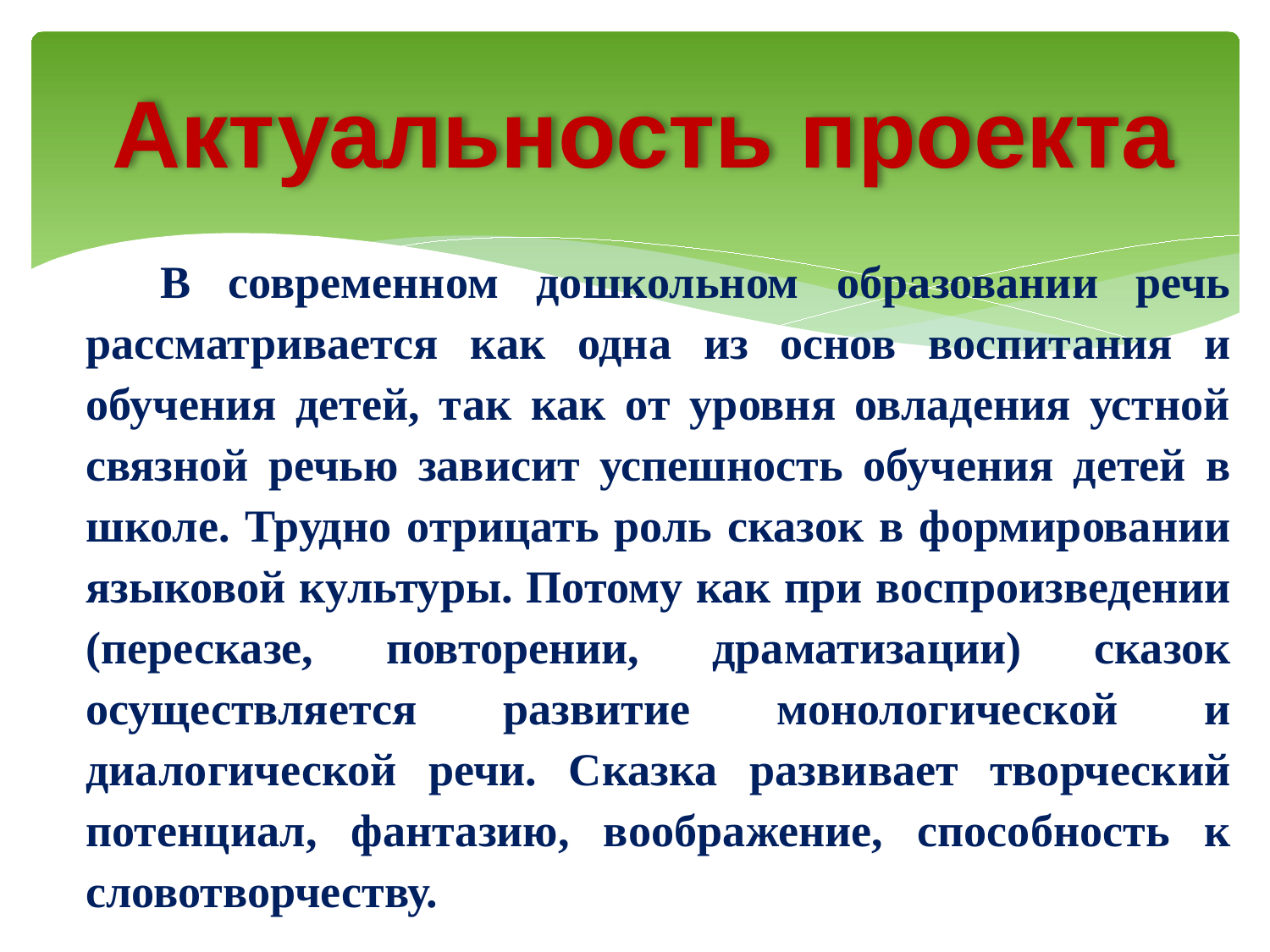

Актуальность проекта

   В современном дошкольном образовании речь рассматривается как одна из основ воспитания и обучения детей, так как от уровня овладения устной связной речью зависит успешность обучения детей в школе. Трудно отрицать роль сказок в формировании языковой культуры. Потому как при воспроизведении (пересказе, повторении, драматизации) сказок осуществляется развитие монологической и диалогической речи. Сказка развивает творческий потенциал, фантазию, воображение, способность к словотворчеству.